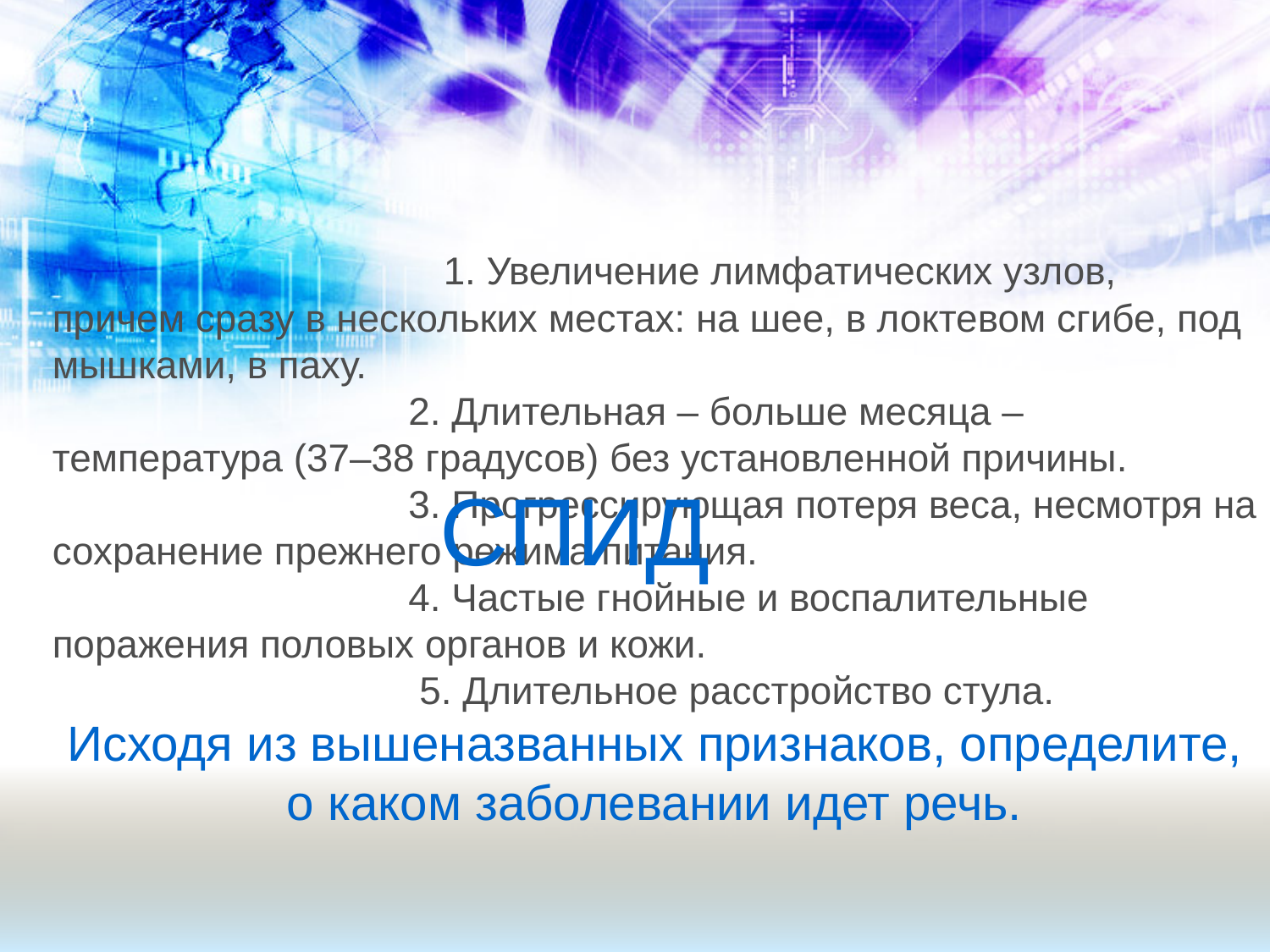

1. Увеличение лимфатических узлов, причем сразу в нескольких местах: на шее, в локтевом сгибе, под мышками, в паху.
                                 2. Длительная – больше месяца – температура (37–38 градусов) без установленной причины.
                                 3. Прогрессирующая потеря веса, несмотря на сохранение прежнего режима питания.
                                 4. Частые гнойные и воспалительные поражения половых органов и кожи.
                                  5. Длительное расстройство стула.
Исходя из вышеназванных признаков, определите, о каком заболевании идет речь.
СПИД